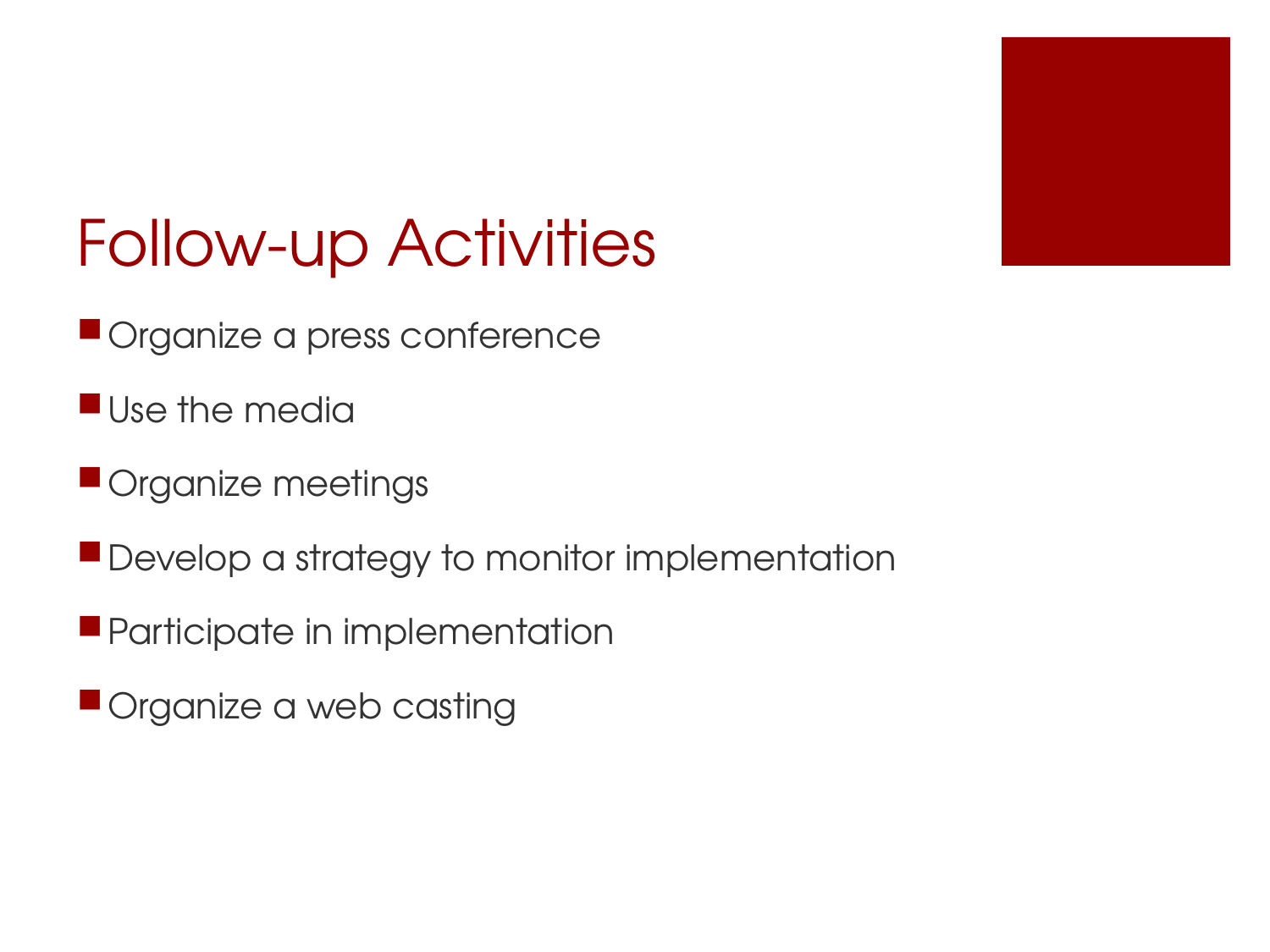

# Follow-up Activities
Organize a press conference
Use the media
Organize meetings
Develop a strategy to monitor implementation
Participate in implementation
Organize a web casting